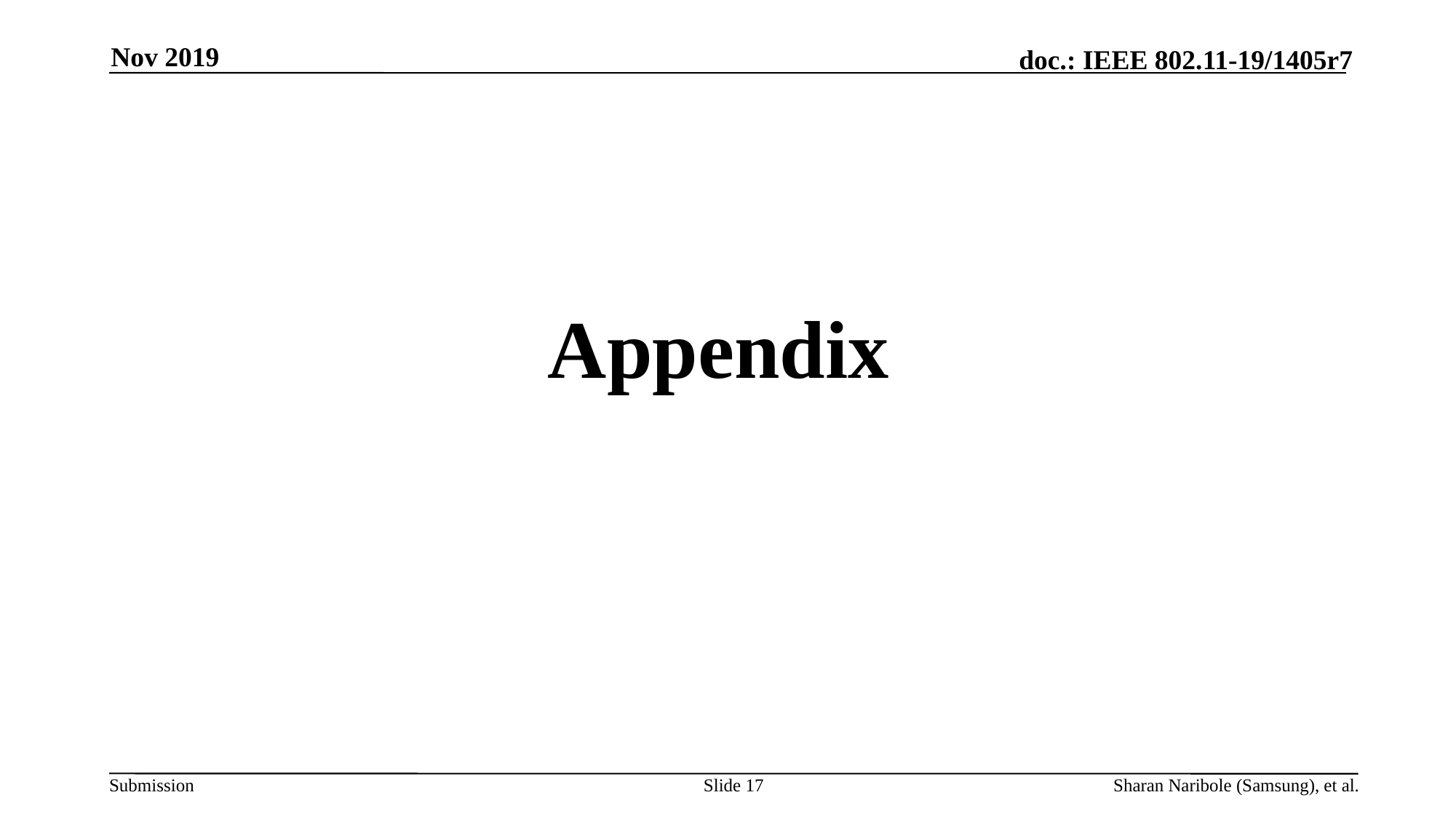

Nov 2019
# Appendix
Slide 17
Sharan Naribole (Samsung), et al.